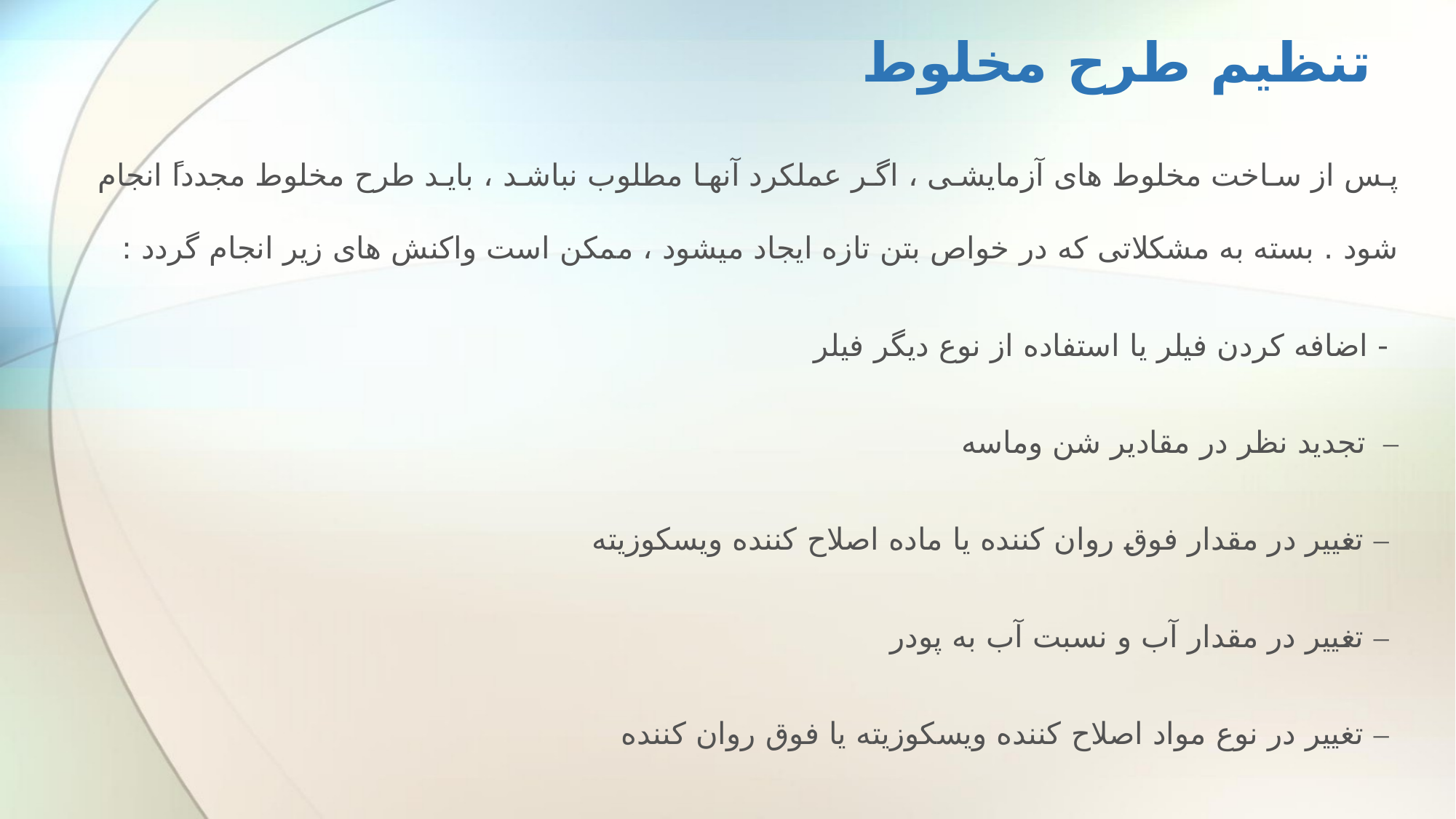

# تنظیم طرح مخلوط
پس از ساخت مخلوط های آزمایشی ، اگر عملکرد آنها مطلوب نباشد ، باید طرح مخلوط مجدداً انجام شود . بسته به مشکلاتی که در خواص بتن تازه ایجاد میشود ، ممکن است واکنش های زیر انجام گردد :
 - اضافه کردن فیلر یا استفاده از نوع دیگر فیلر
–  تجدید نظر در مقادیر شن وماسه
 – تغییر در مقدار فوق روان کننده یا ماده اصلاح کننده ویسکوزیته
 – تغییر در مقدار آب و نسبت آب به پودر
 – تغییر در نوع مواد اصلاح کننده ویسکوزیته یا فوق روان کننده